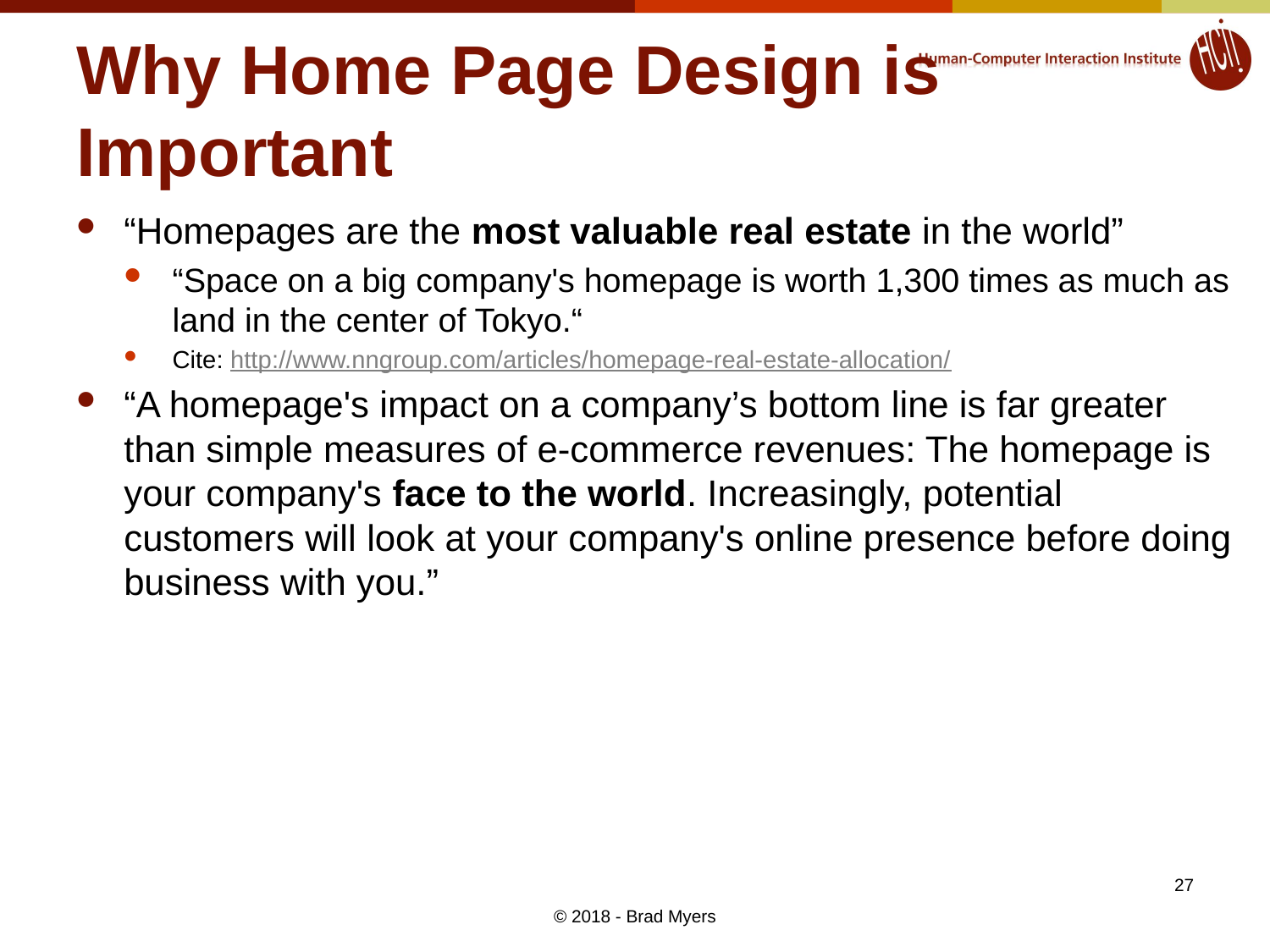

# Why Home Page Design is Important
“Homepages are the most valuable real estate in the world”
“Space on a big company's homepage is worth 1,300 times as much as land in the center of Tokyo.“
Cite: http://www.nngroup.com/articles/homepage-real-estate-allocation/
“A homepage's impact on a company’s bottom line is far greater than simple measures of e-commerce revenues: The homepage is your company's face to the world. Increasingly, potential customers will look at your company's online presence before doing business with you.”
27
© 2018 - Brad Myers